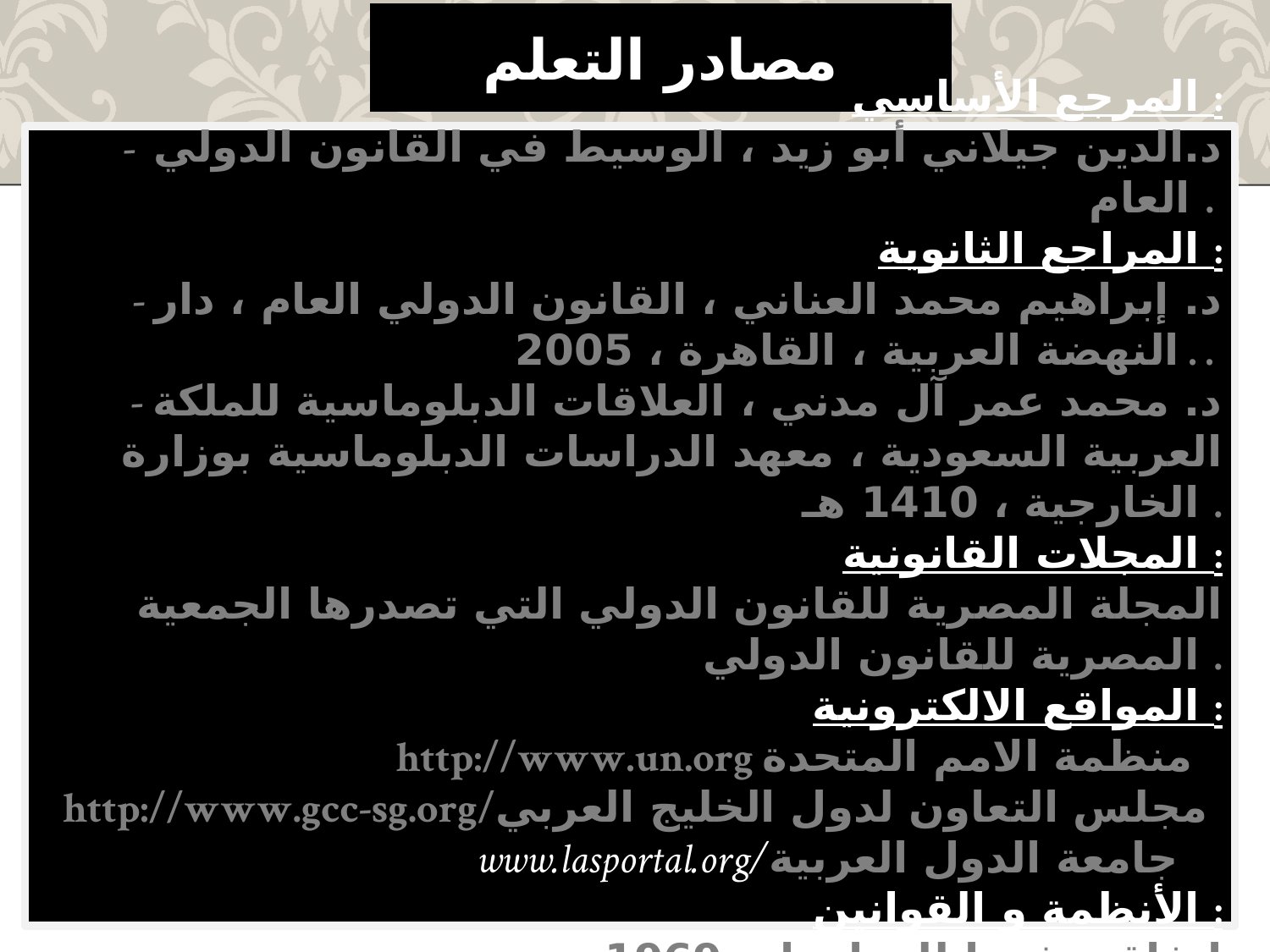

# مصادر التعلم
المرجع الأساسي :
-  د.الدين جيلاني أبو زيد ، الوسيط في القانون الدولي العام .
المراجع الثانوية :
- د. إبراهيم محمد العناني ، القانون الدولي العام ، دار النهضة العربية ، القاهرة ، 2005 . .
- د. محمد عمر آل مدني ، العلاقات الدبلوماسية للملكة العربية السعودية ، معهد الدراسات الدبلوماسية بوزارة الخارجية ، 1410 هـ .
المجلات القانونية :
المجلة المصرية للقانون الدولي التي تصدرها الجمعية المصرية للقانون الدولي .
المواقع الالكترونية :
 http://www.un.org منظمة الامم المتحدة
http://www.gcc-sg.org/مجلس التعاون لدول الخليج العربي
www.lasportal.org/جامعة الدول العربية
الأنظمة و القوانين :
اتفاقية فيينا للمعاهدات 1969 م